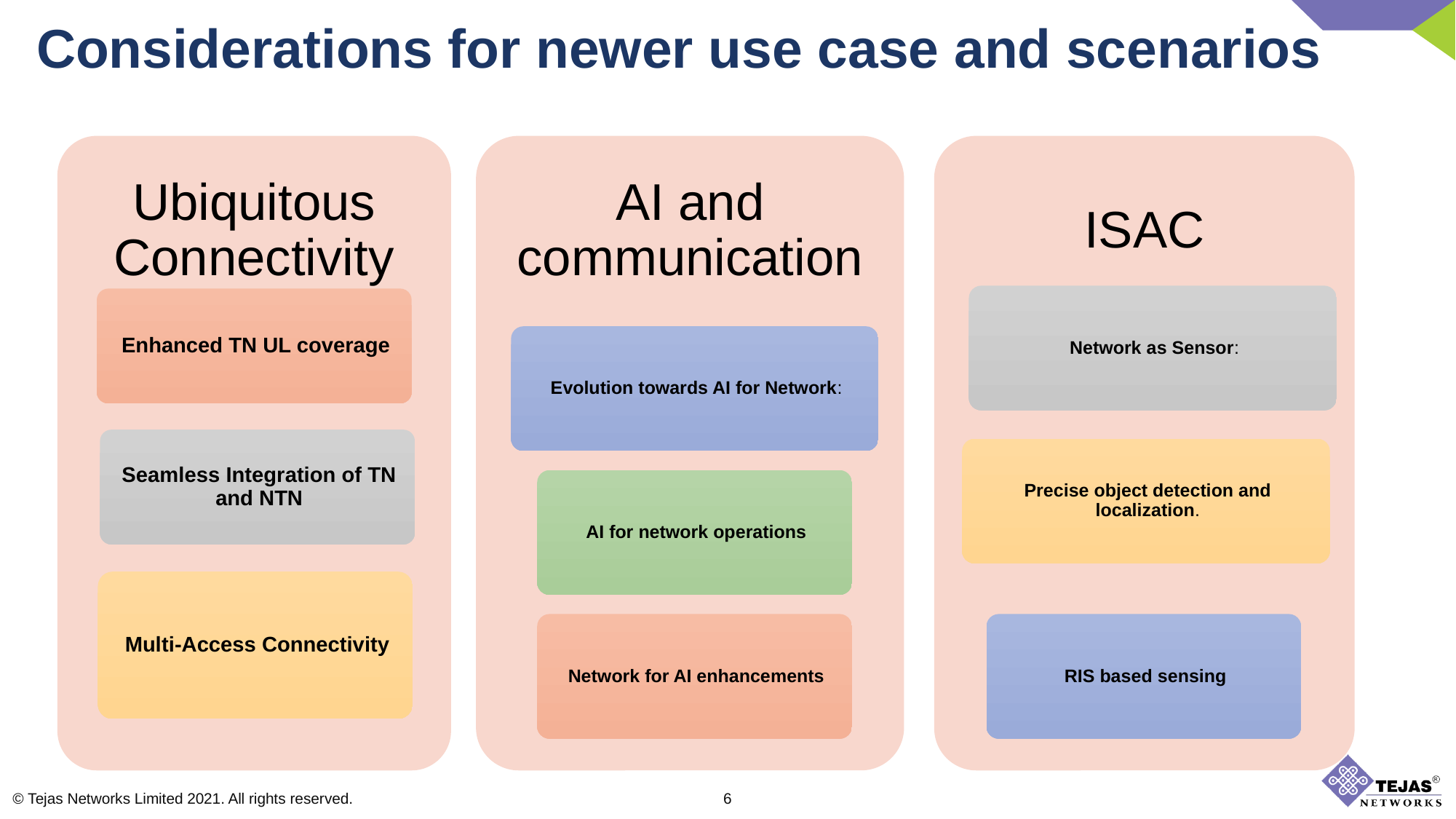

Considerations for newer use case and scenarios
Ubiquitous Connectivity
Enhanced TN UL coverage
Seamless Integration of TN and NTN
Multi-Access Connectivity
AI and communication
Evolution towards AI for Network:
AI for network operations
Network for AI enhancements
ISAC
Network as Sensor:
Precise object detection and localization.
RIS based sensing